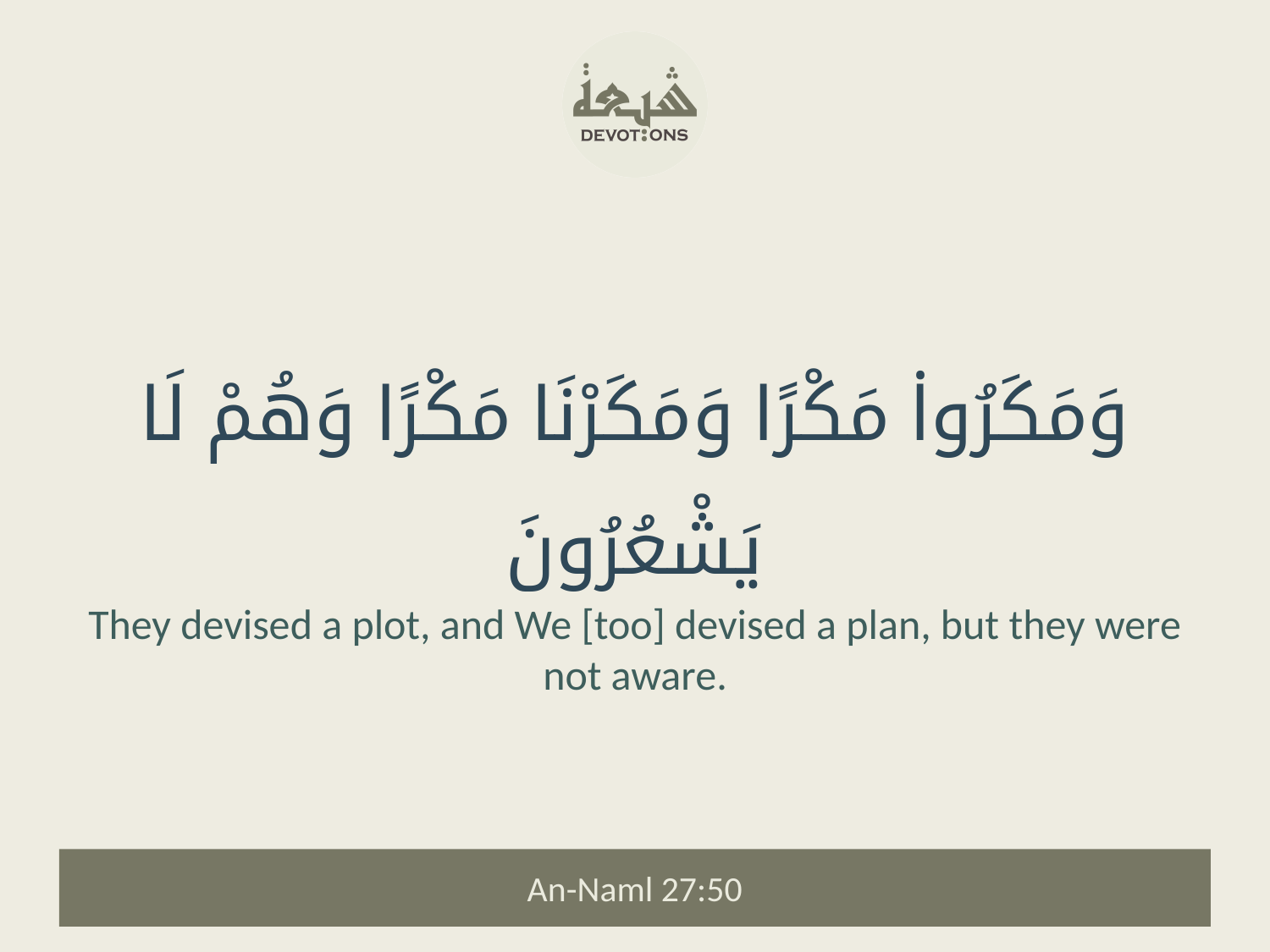

وَمَكَرُوا۟ مَكْرًا وَمَكَرْنَا مَكْرًا وَهُمْ لَا يَشْعُرُونَ
They devised a plot, and We [too] devised a plan, but they were not aware.
An-Naml 27:50